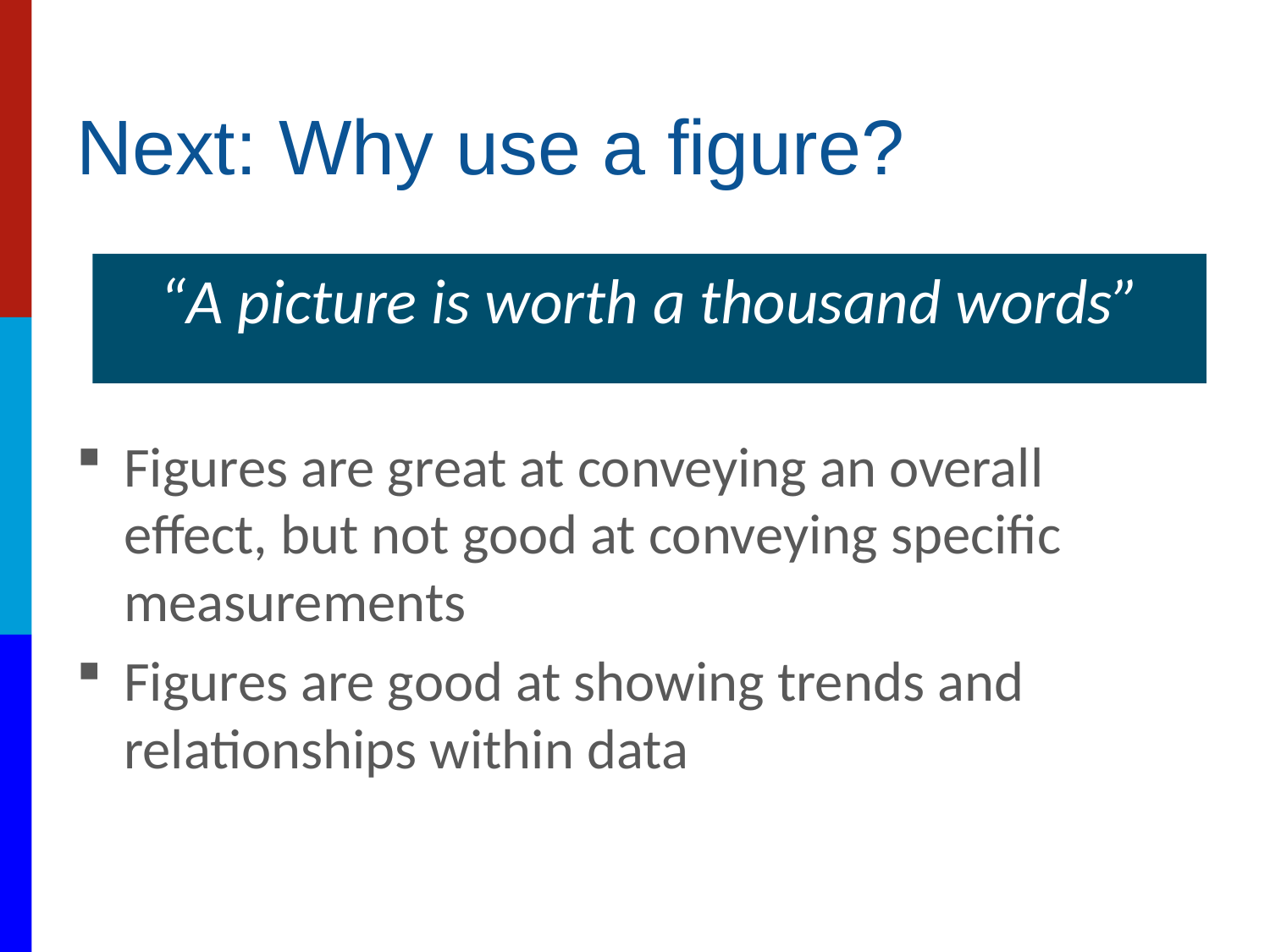

# Next: Why use a figure?
“A picture is worth a thousand words”
Figures are great at conveying an overall effect, but not good at conveying specific measurements
Figures are good at showing trends and relationships within data